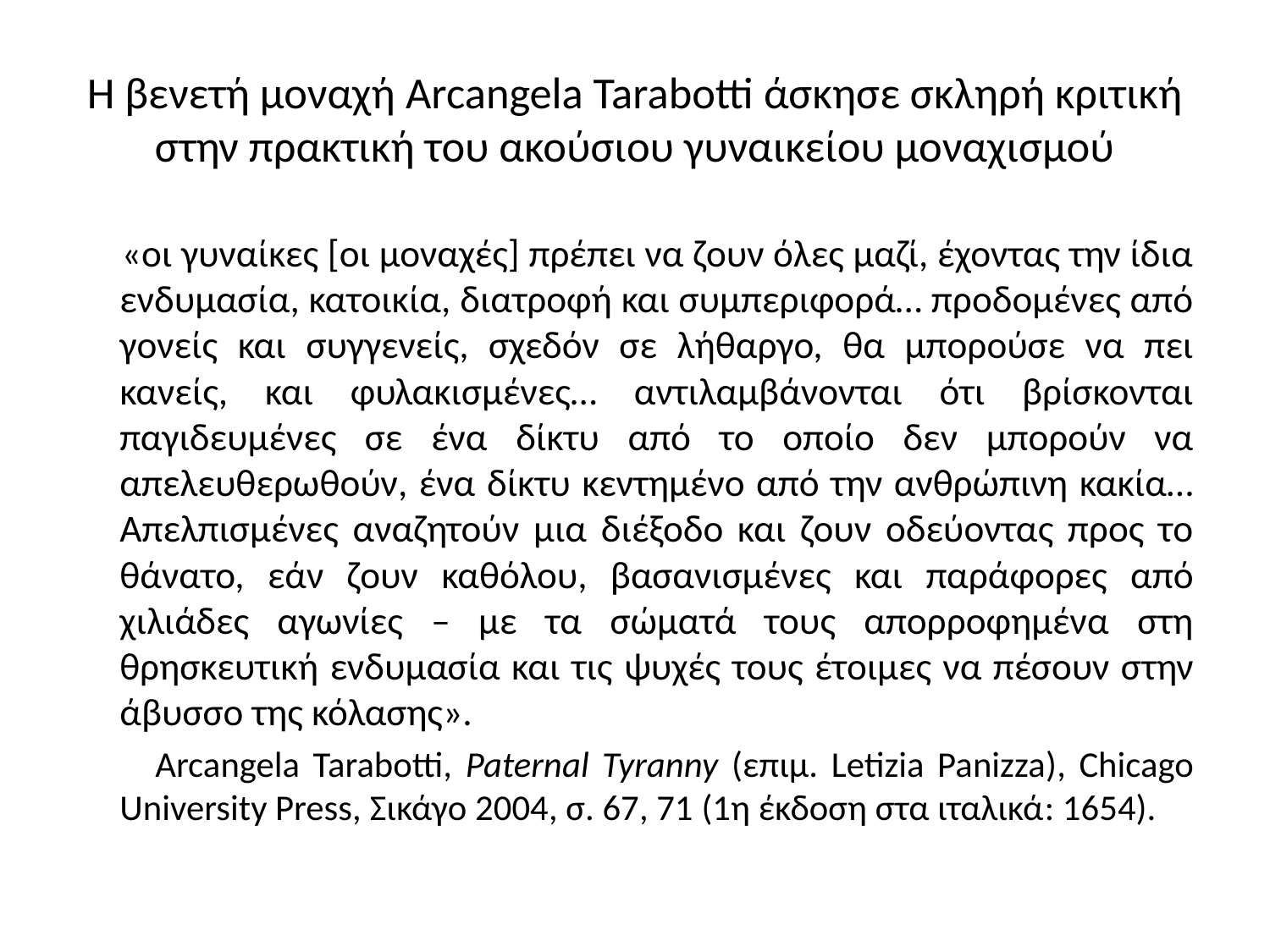

# H βενετή μοναχή Arcangela Tarabotti άσκησε σκληρή κριτική στην πρακτική του ακούσιου γυναικείου μοναχισμού
    	«οι γυναίκες [οι μοναχές] πρέπει να ζουν όλες μαζί, έχοντας την ίδια ενδυμασία, κατοικία, διατροφή και συμπεριφορά… προδομένες από γονείς και συγγενείς, σχεδόν σε λήθαργο, θα μπορούσε να πει κανείς, και φυλακισμένες… αντιλαμβάνονται ότι βρίσκονται παγιδευμένες σε ένα δίκτυ από το οποίο δεν μπορούν να απελευθερωθούν, ένα δίκτυ κεντημένο από την ανθρώπινη κακία… Απελπισμένες αναζητούν μια διέξοδο και ζουν οδεύοντας προς το θάνατο, εάν ζουν καθόλου, βασανισμένες και παράφορες από χιλιάδες αγωνίες – με τα σώματά τους απορροφημένα στη θρησκευτική ενδυμασία και τις ψυχές τους έτοιμες να πέσουν στην άβυσσο της κόλασης».
      Arcangela Tarabotti, Paternal Tyranny (επιμ. Letizia Panizza), Chicago University Press, Σικάγο 2004, σ. 67, 71 (1η έκδοση στα ιταλικά: 1654).